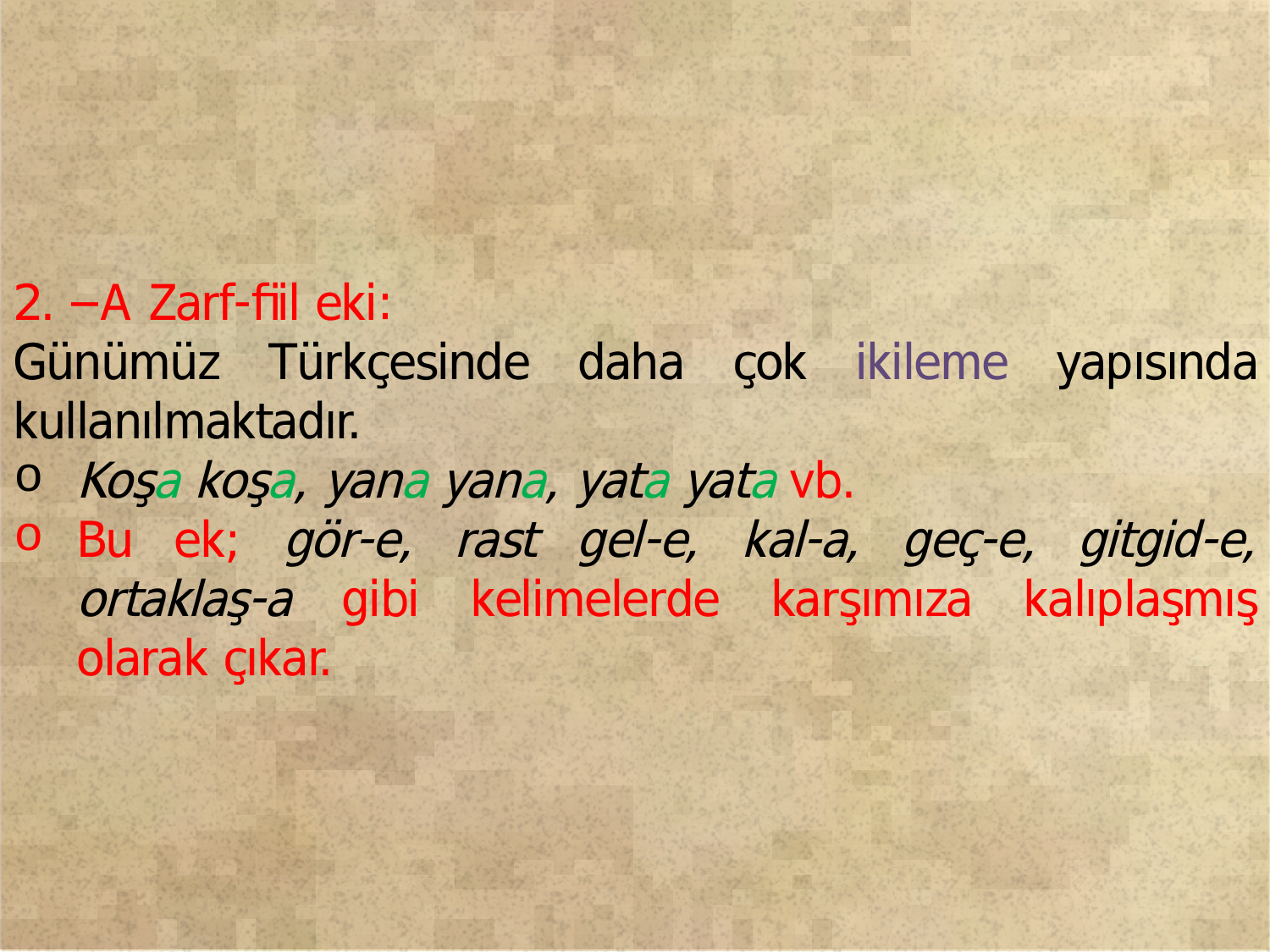

2. –A Zarf-fiil eki:
Günümüz Türkçesinde daha çok ikileme yapısında kullanılmaktadır.
Koşa koşa, yana yana, yata yata vb.
Bu ek; gör-e, rast gel-e, kal-a, geç-e, gitgid-e, ortaklaş-a gibi kelimelerde karşımıza kalıplaşmış olarak çıkar.